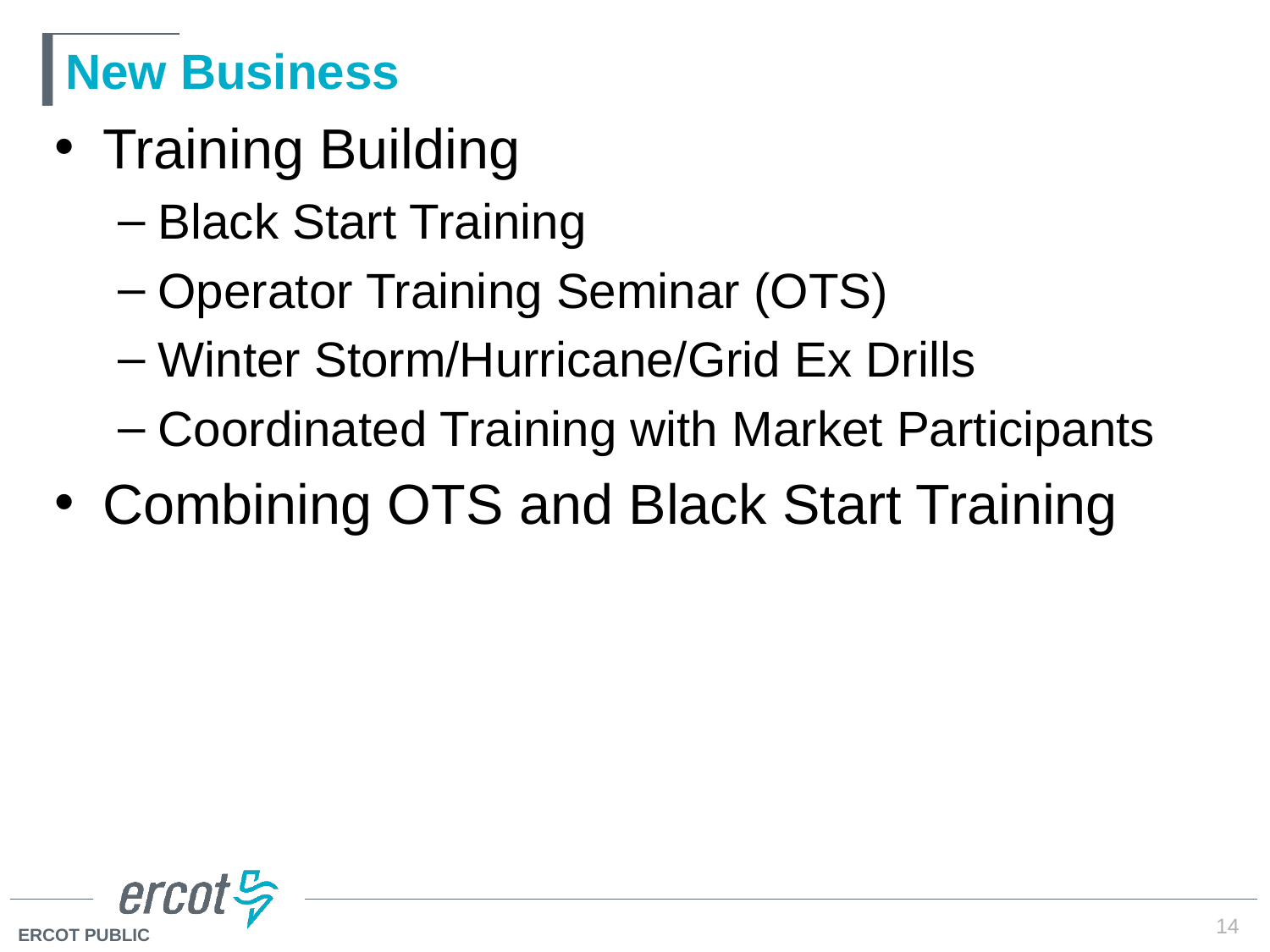

# New Business
Training Building
Black Start Training
Operator Training Seminar (OTS)
Winter Storm/Hurricane/Grid Ex Drills
Coordinated Training with Market Participants
Combining OTS and Black Start Training

14